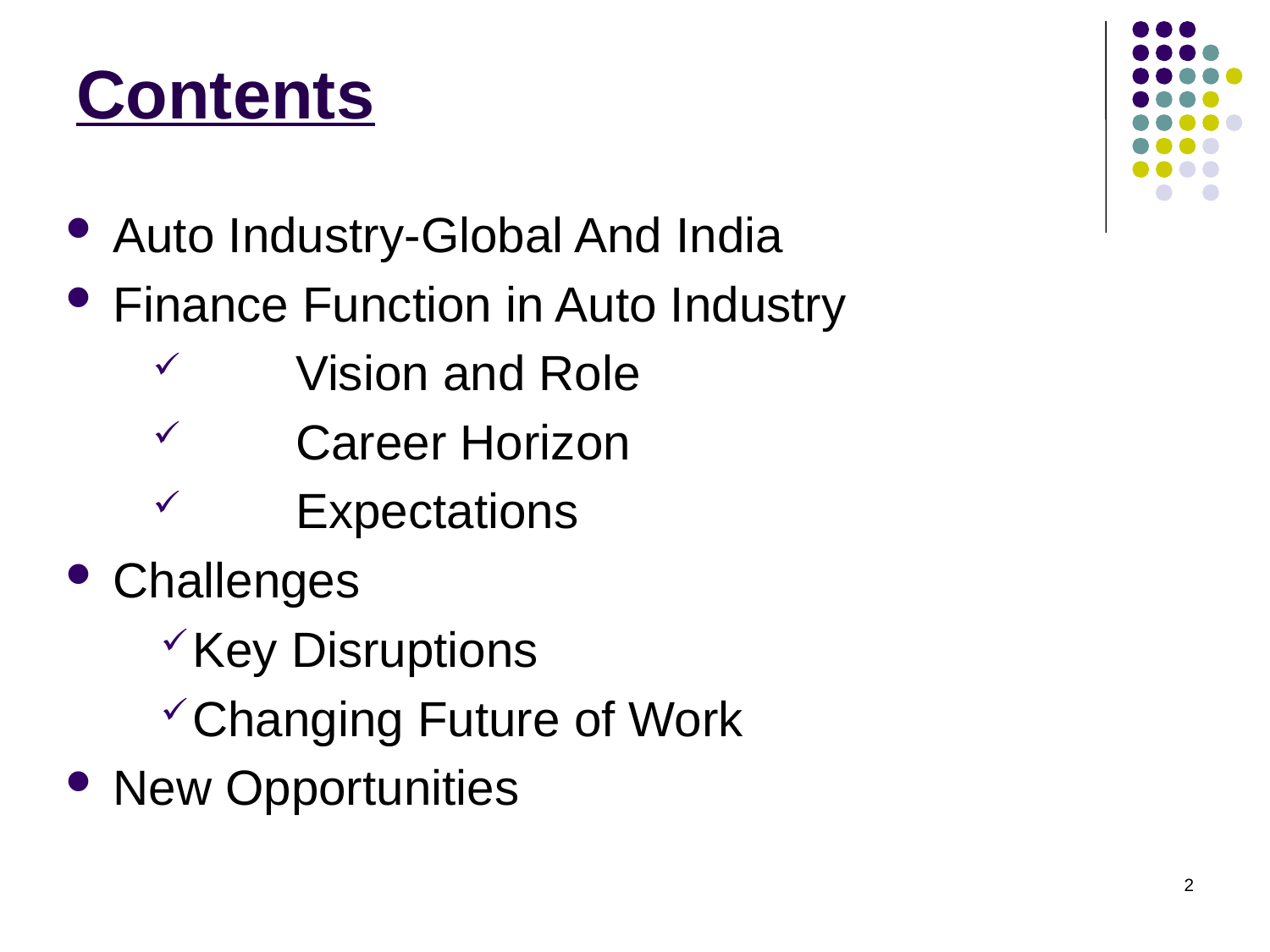

# Contents
Auto Industry-Global And India
Finance Function in Auto Industry
	Vision and Role
	Career Horizon
	Expectations
Challenges
Key Disruptions
Changing Future of Work
New Opportunities

2